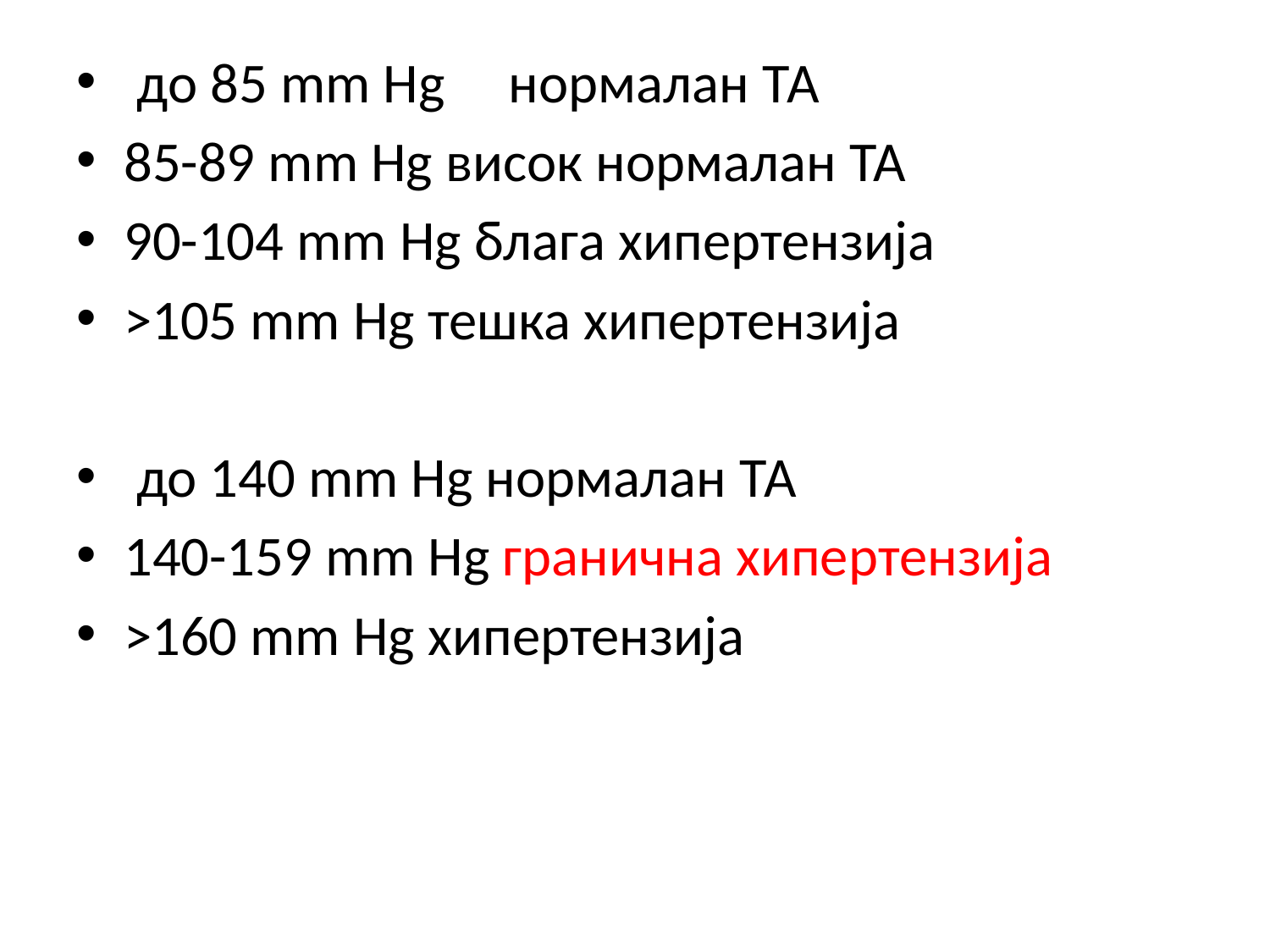

дo 85 mm Hg     нормалан ТА
85-89 mm Hg висок нормалан ТА
90-104 mm Hg блага хипертензија
>105 mm Hg тешка хипертензија

 до 140 mm Hg нормалан ТА
140-159 mm Hg гранична хипертензија
>160 mm Hg хипертензија